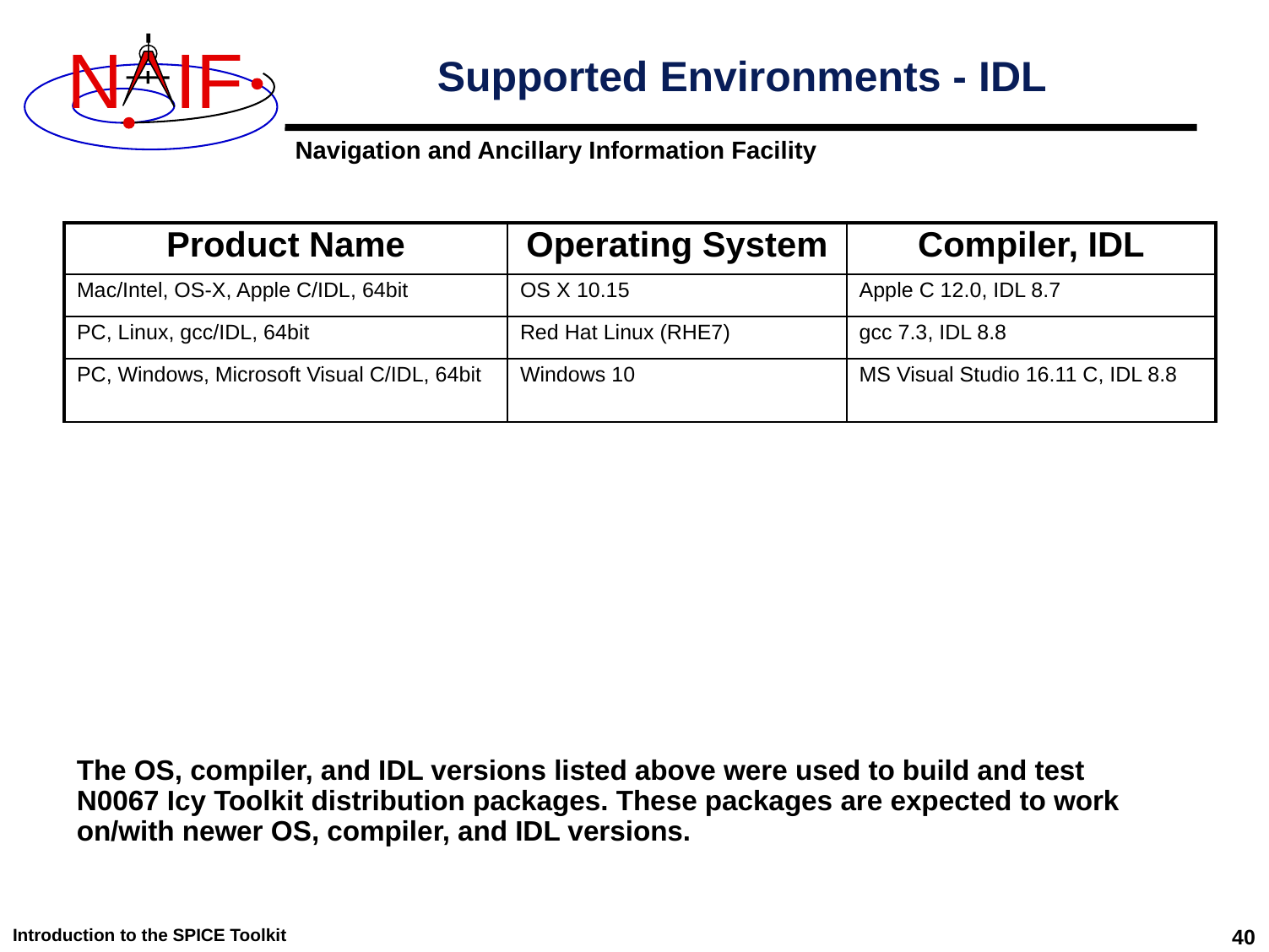

# Supported Environments - IDL
| Product Name | Operating System | Compiler, IDL |
| --- | --- | --- |
| Mac/Intel, OS-X, Apple C/IDL, 64bit | OS X 10.15 | Apple C 12.0, IDL 8.7 |
| PC, Linux, gcc/IDL, 64bit | Red Hat Linux (RHE7) | gcc 7.3, IDL 8.8 |
| PC, Windows, Microsoft Visual C/IDL, 64bit | Windows 10 | MS Visual Studio 16.11 C, IDL 8.8 |
The OS, compiler, and IDL versions listed above were used to build and test N0067 Icy Toolkit distribution packages. These packages are expected to work on/with newer OS, compiler, and IDL versions.
Introduction to the SPICE Toolkit
40